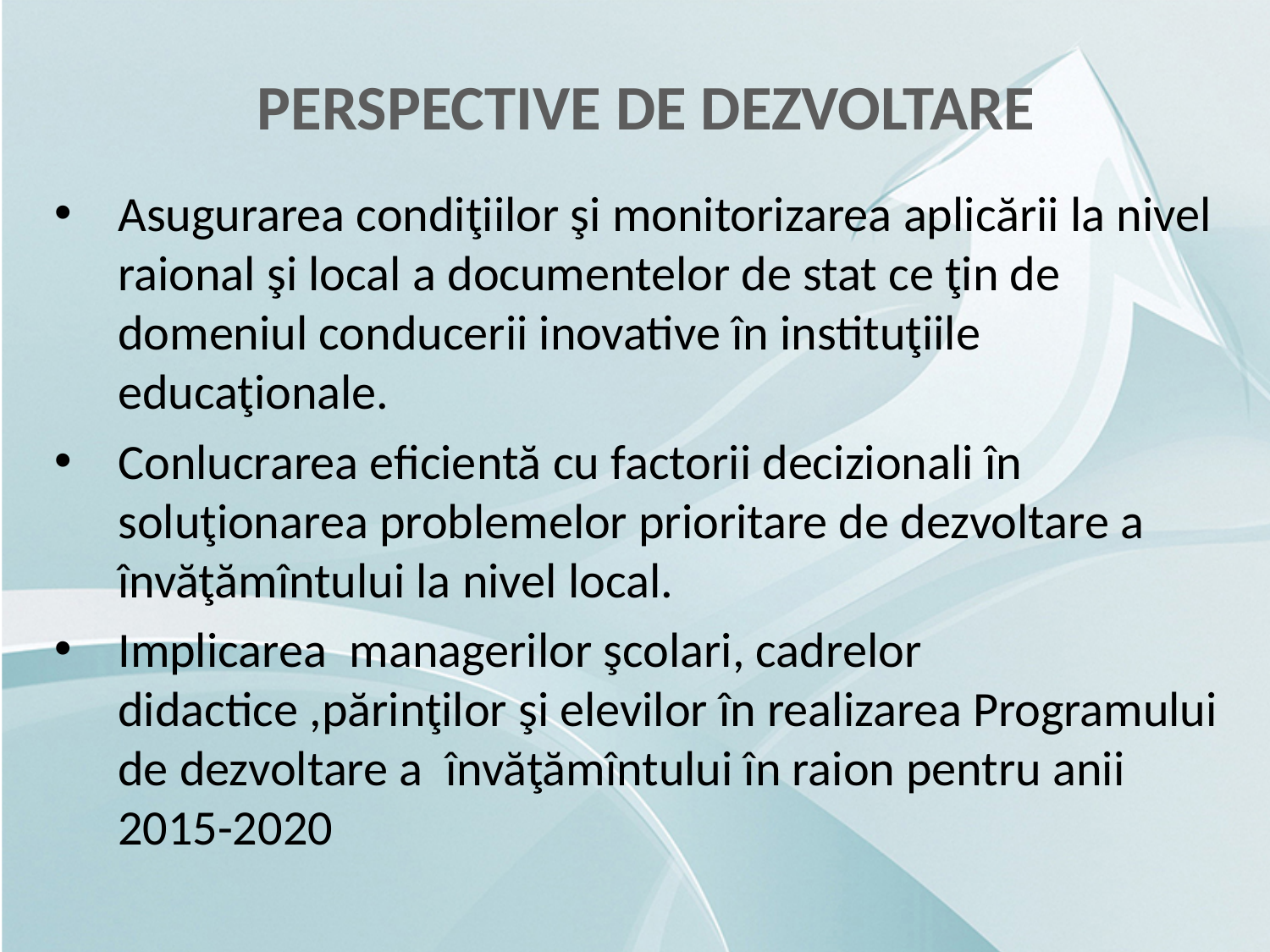

PERSPECTIVE DE DEZVOLTARE
Asugurarea condiţiilor şi monitorizarea aplicării la nivel raional şi local a documentelor de stat ce ţin de domeniul conducerii inovative în instituţiile educaţionale.
Conlucrarea eficientă cu factorii decizionali în soluţionarea problemelor prioritare de dezvoltare a învăţămîntului la nivel local.
Implicarea  managerilor şcolari, cadrelor didactice ,părinţilor şi elevilor în realizarea Programului de dezvoltare a  învăţămîntului în raion pentru anii 2015-2020